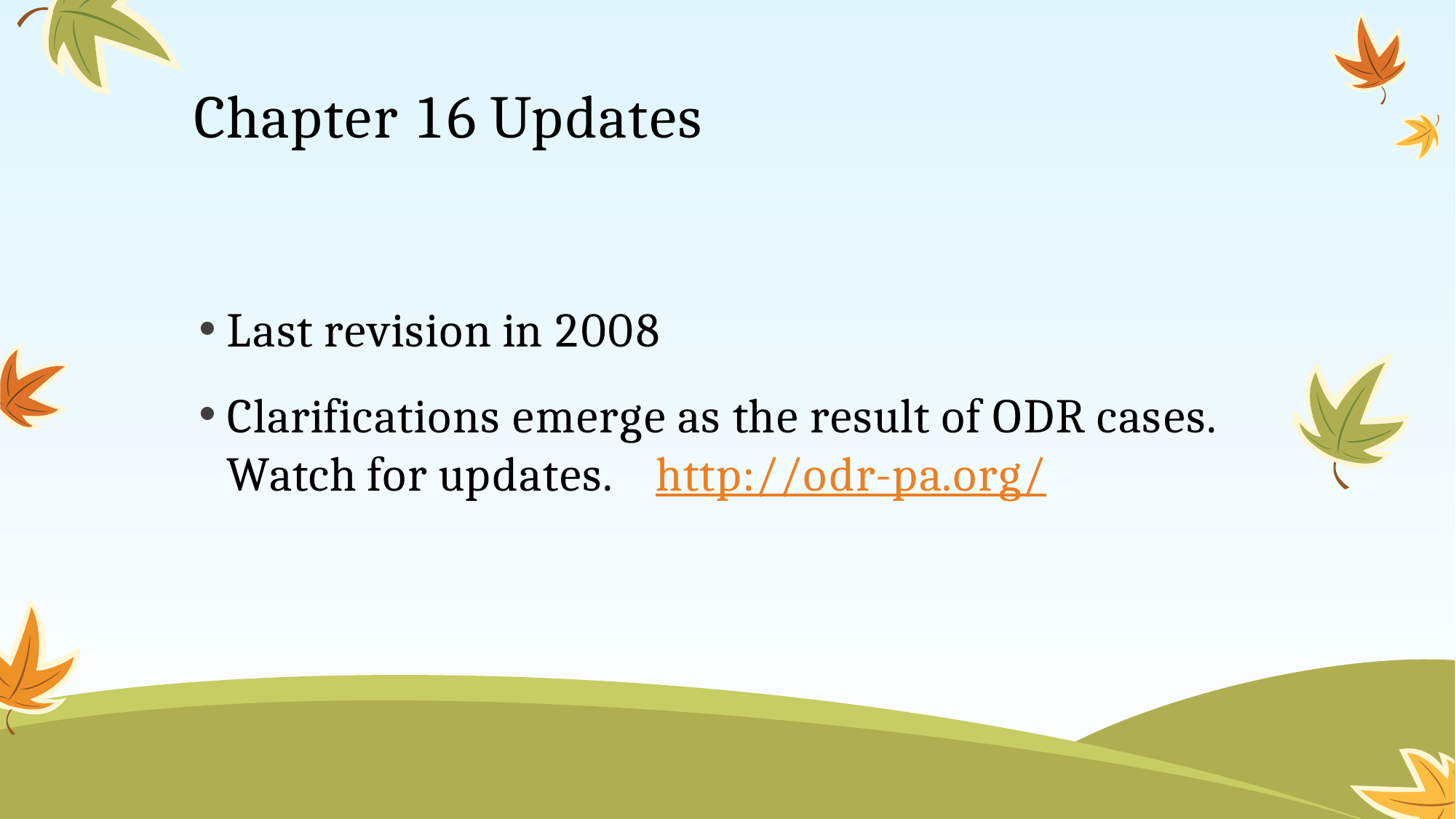

# Chapter 16 Updates
Last revision in 2008
Clarifications emerge as the result of ODR cases.  Watch for updates.    http://odr-pa.org/